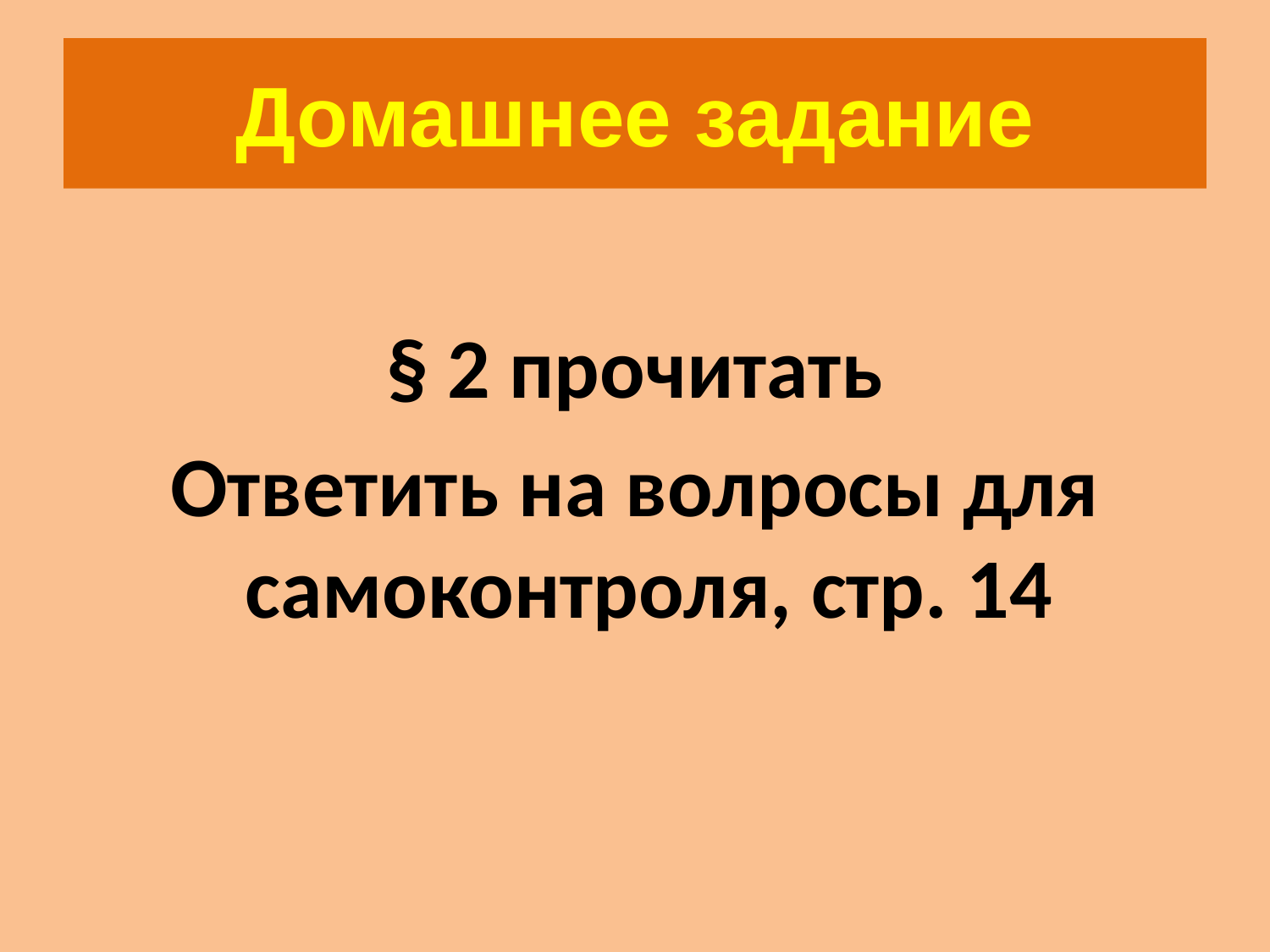

# Домашнее задание
§ 2 прочитать
Ответить на волросы для самоконтроля, стр. 14